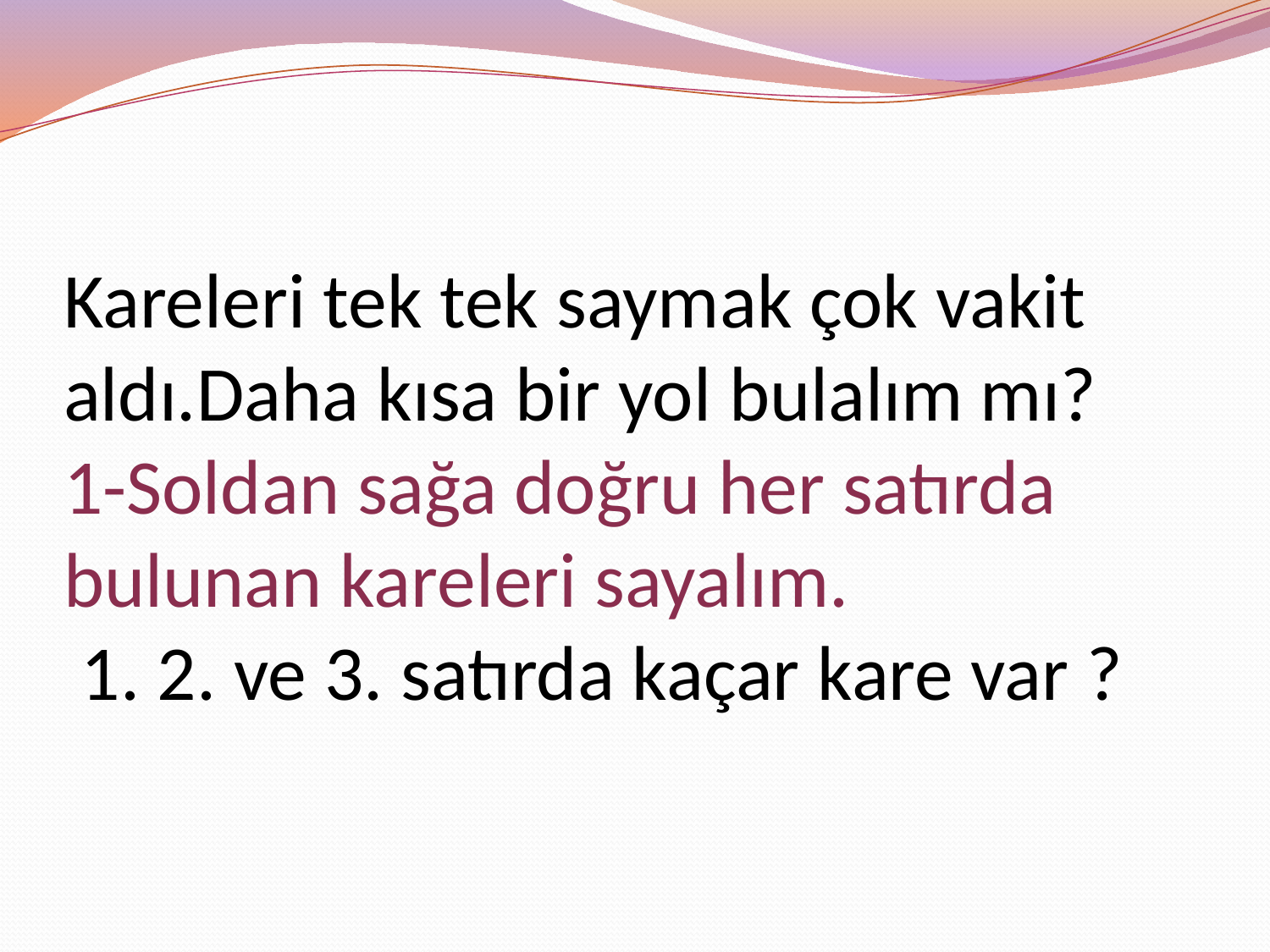

# Kareleri tek tek saymak çok vakit aldı.Daha kısa bir yol bulalım mı? 1-Soldan sağa doğru her satırda bulunan kareleri sayalım. 1. 2. ve 3. satırda kaçar kare var ?